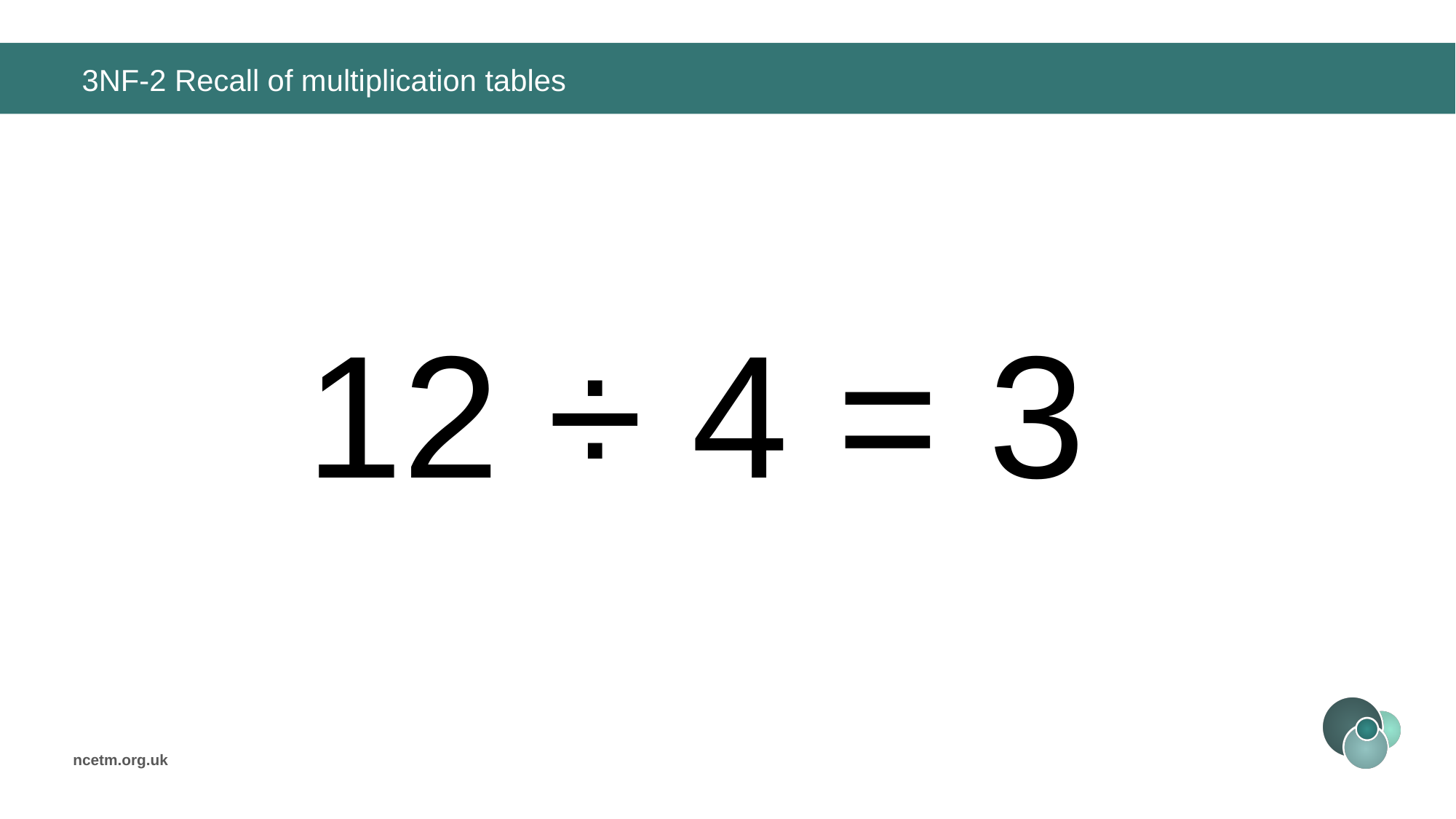

# 3NF-2 Recall of multiplication tables
12 ÷ 4 =
3